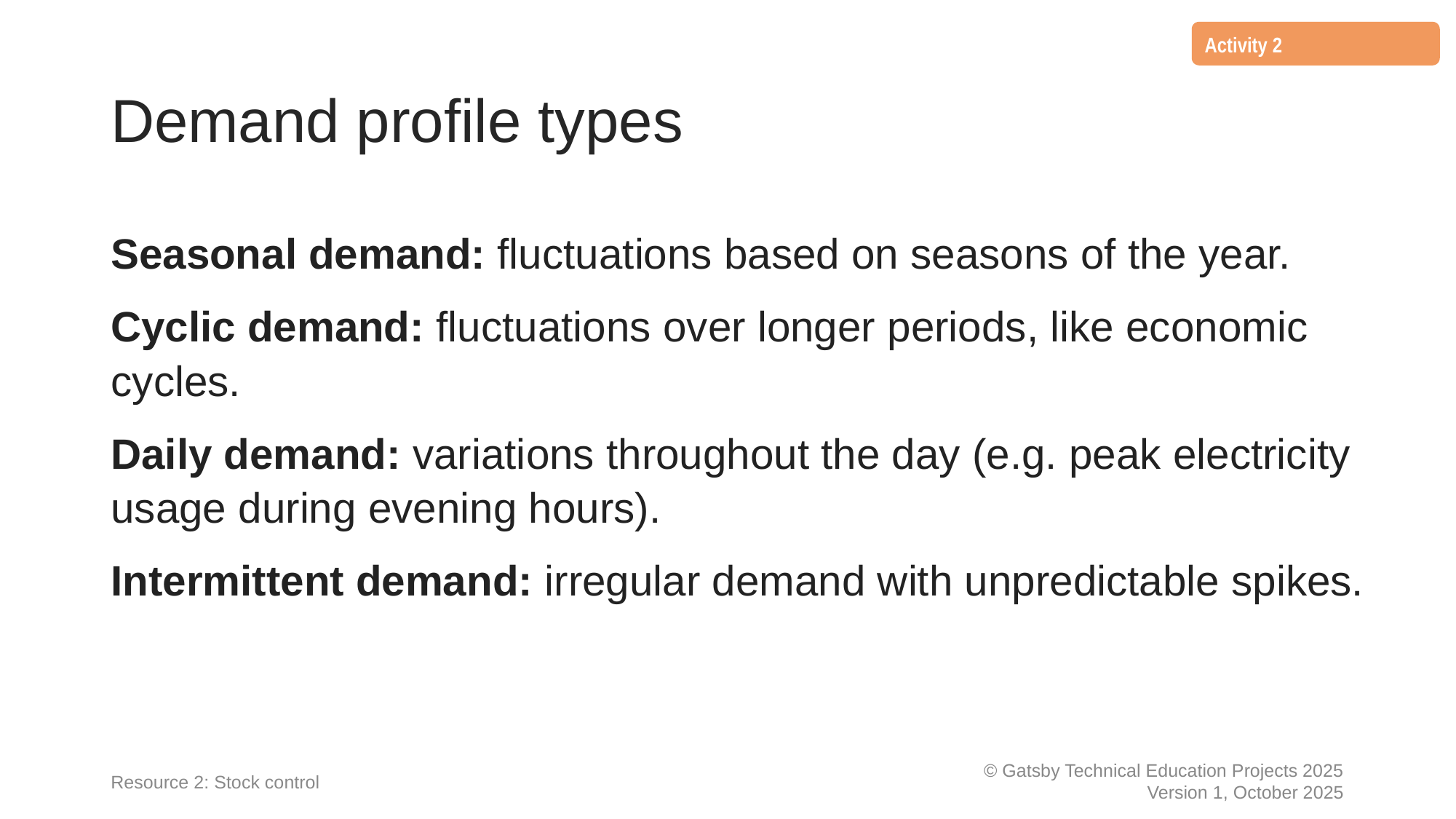

Activity 2
# Demand profile types
Seasonal demand: fluctuations based on seasons of the year.
Cyclic demand: fluctuations over longer periods, like economic cycles.
Daily demand: variations throughout the day (e.g. peak electricity usage during evening hours).
Intermittent demand: irregular demand with unpredictable spikes.
Resource 2: Stock control